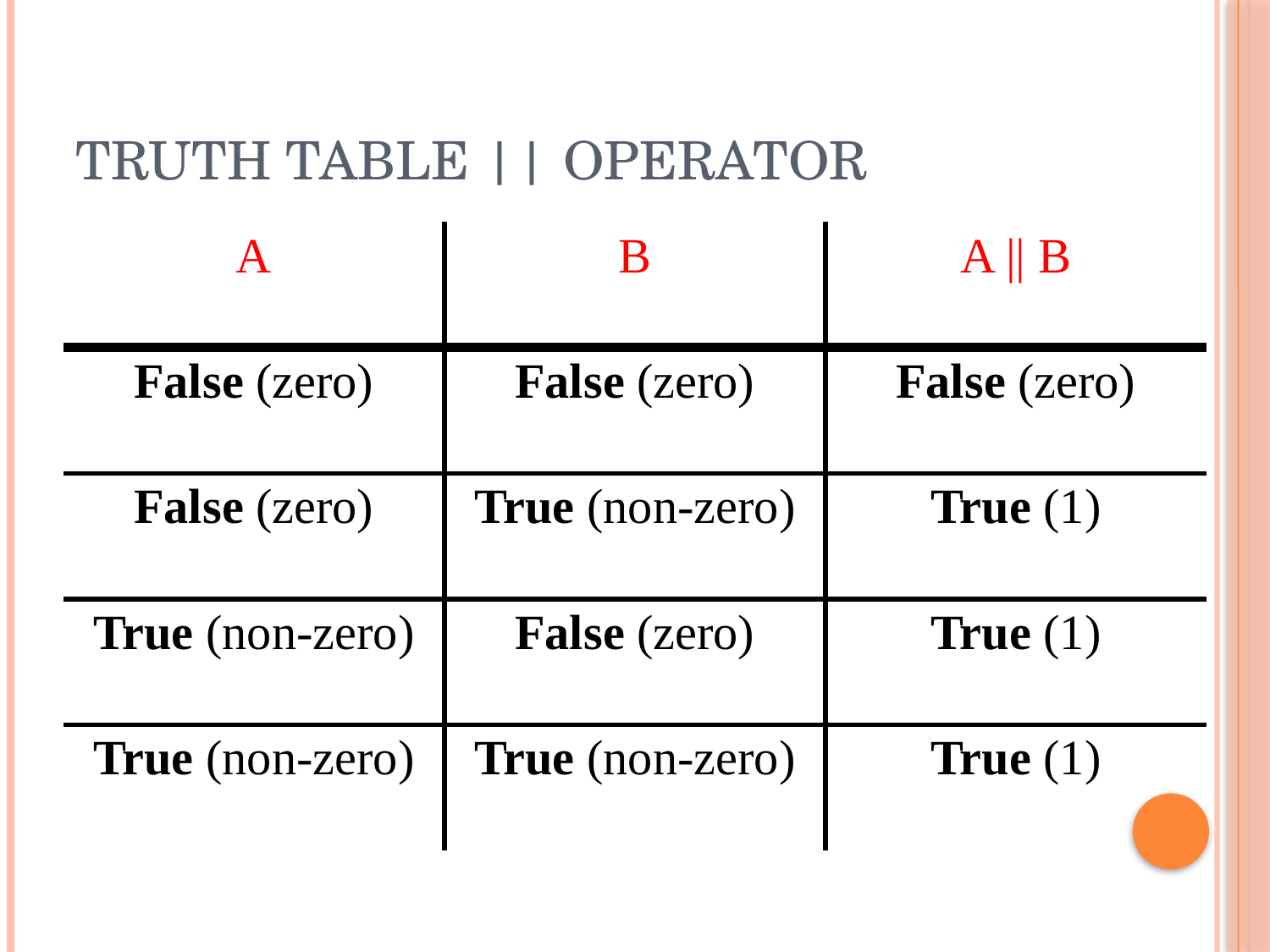

# Truth Table || Operator
| A | B | A || B |
| --- | --- | --- |
| False (zero) | False (zero) | False (zero) |
| False (zero) | True (non-zero) | True (1) |
| True (non-zero) | False (zero) | True (1) |
| True (non-zero) | True (non-zero) | True (1) |
10